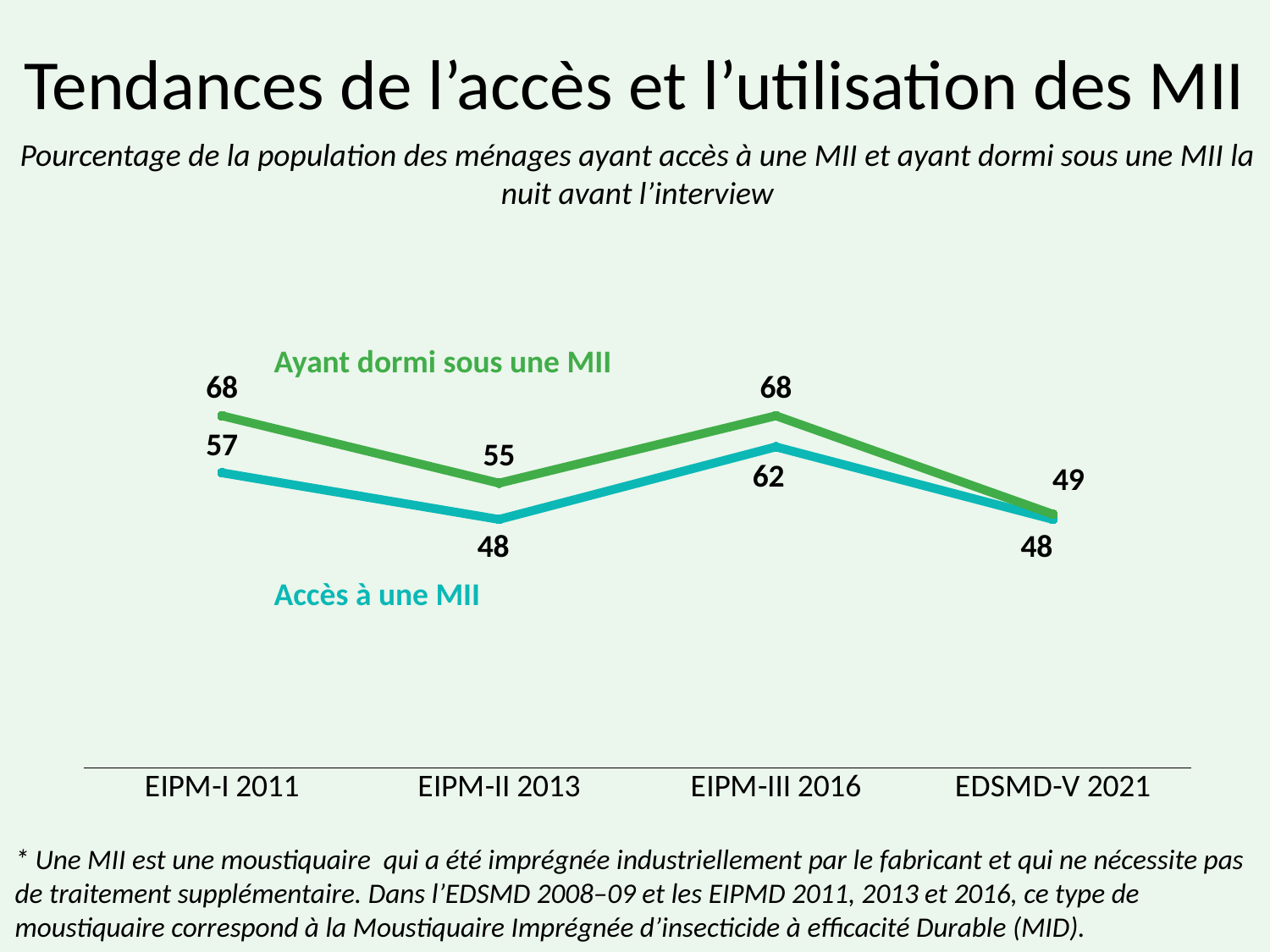

# Tendances de l’accès et l’utilisation des MII
Pourcentage de la population des ménages ayant accès à une MII et ayant dormi sous une MII la nuit avant l’interview

### Chart

| Category | Access to an ITN | Slept under an ITN |
|---|---|---|
| EIPM-I 2011 | 57.0 | 68.0 |
| EIPM-II 2013 | 48.0 | 55.0 |
| EIPM-III 2016 | 62.0 | 68.0 |
| EDSMD-V 2021 | 48.0 | 49.0 |
Ayant dormi sous une MII
Accès à une MII
* Une MII est une moustiquaire  qui a été imprégnée industriellement par le fabricant et qui ne nécessite pas de traitement supplémentaire. Dans l’EDSMD 2008–09 et les EIPMD 2011, 2013 et 2016, ce type de moustiquaire correspond à la Moustiquaire Imprégnée d’insecticide à efficacité Durable (MID).